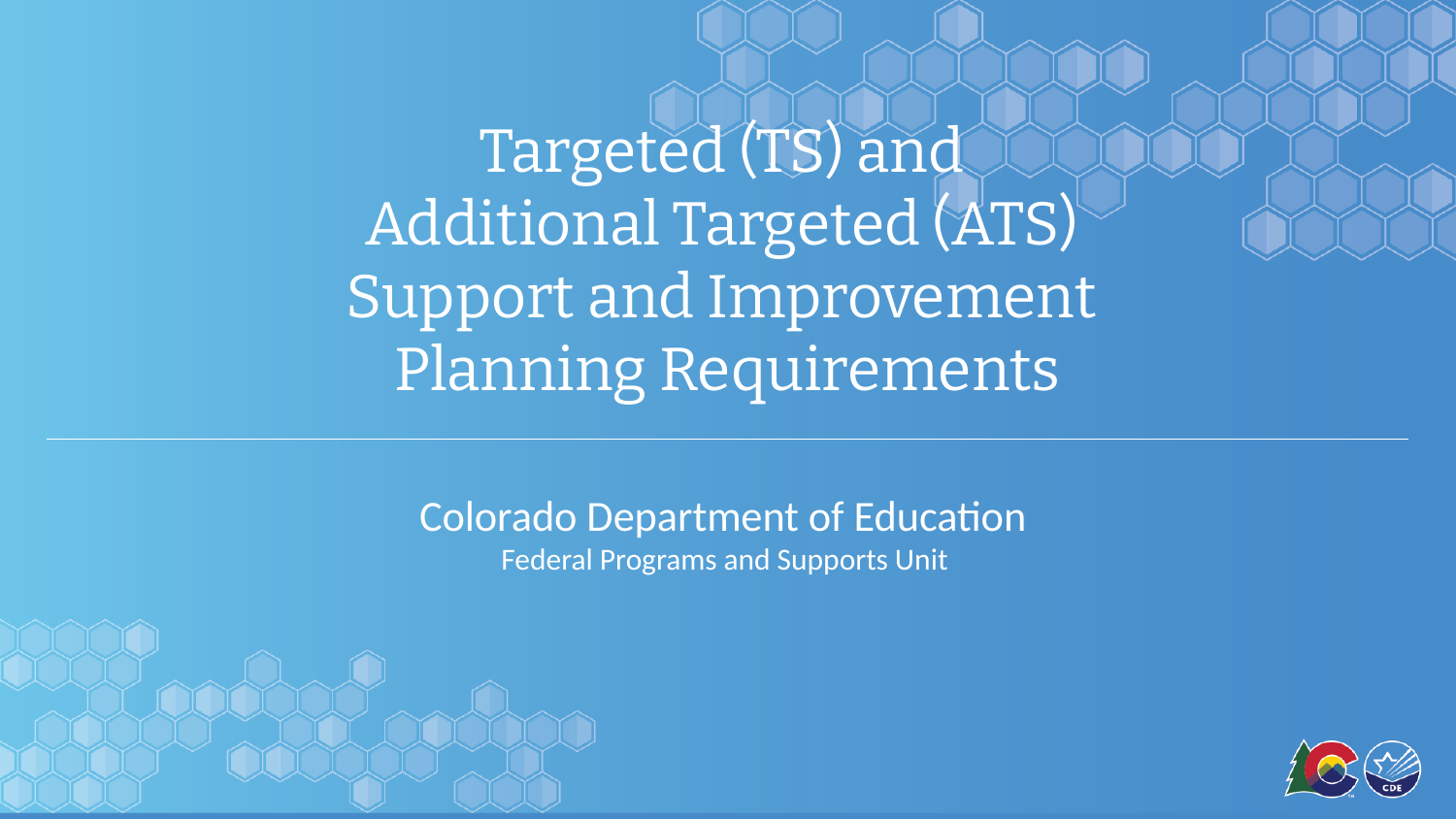

# Targeted (TS) and
Additional Targeted (ATS)
Support and Improvement
Planning Requirements

Colorado Department of Education
Federal Programs and Supports Unit